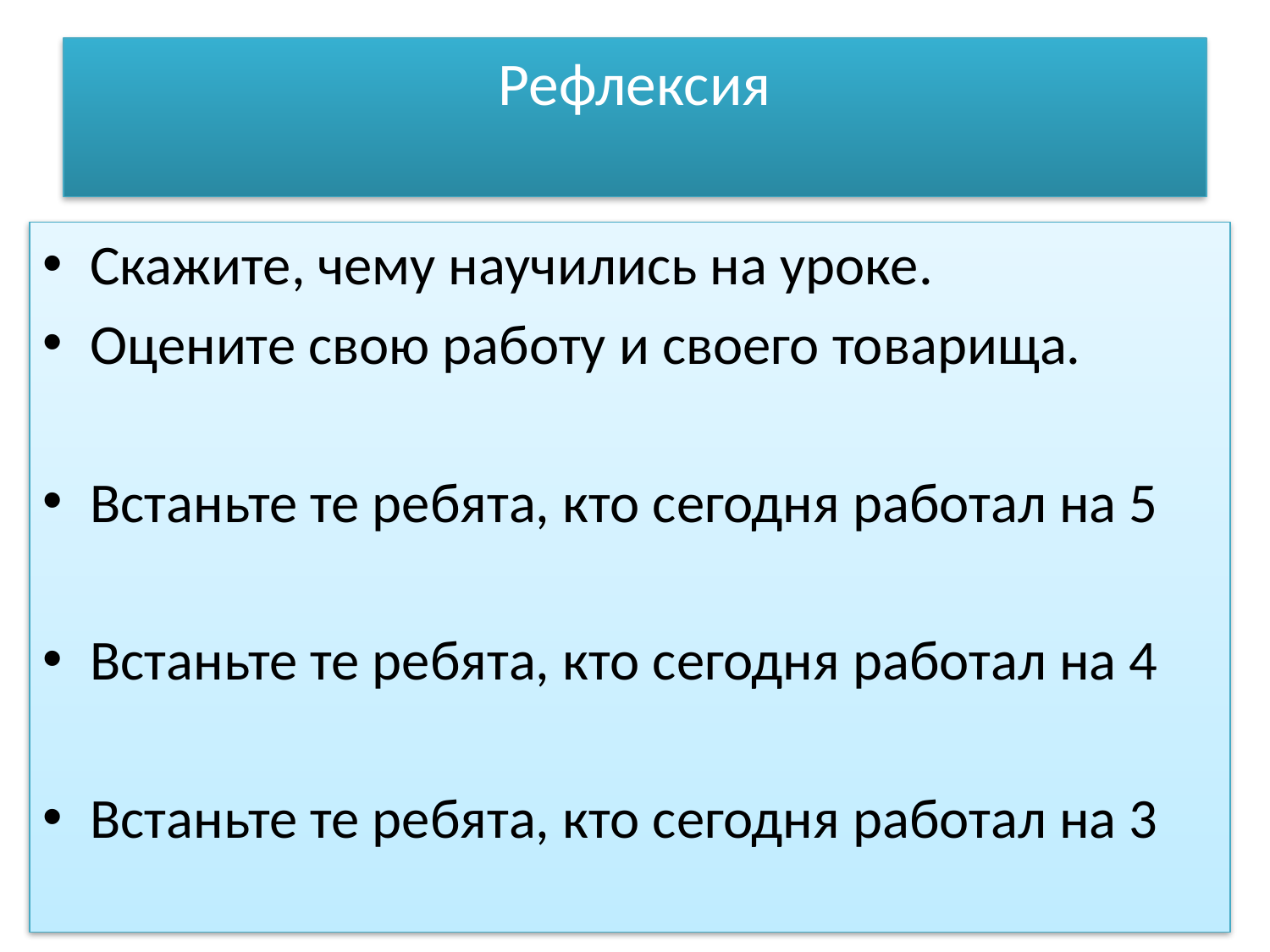

# Рефлексия
Скажите, чему научились на уроке.
Оцените свою работу и своего товарища.

Встаньте те ребята, кто сегодня работал на 5

Встаньте те ребята, кто сегодня работал на 4

Встаньте те ребята, кто сегодня работал на 3